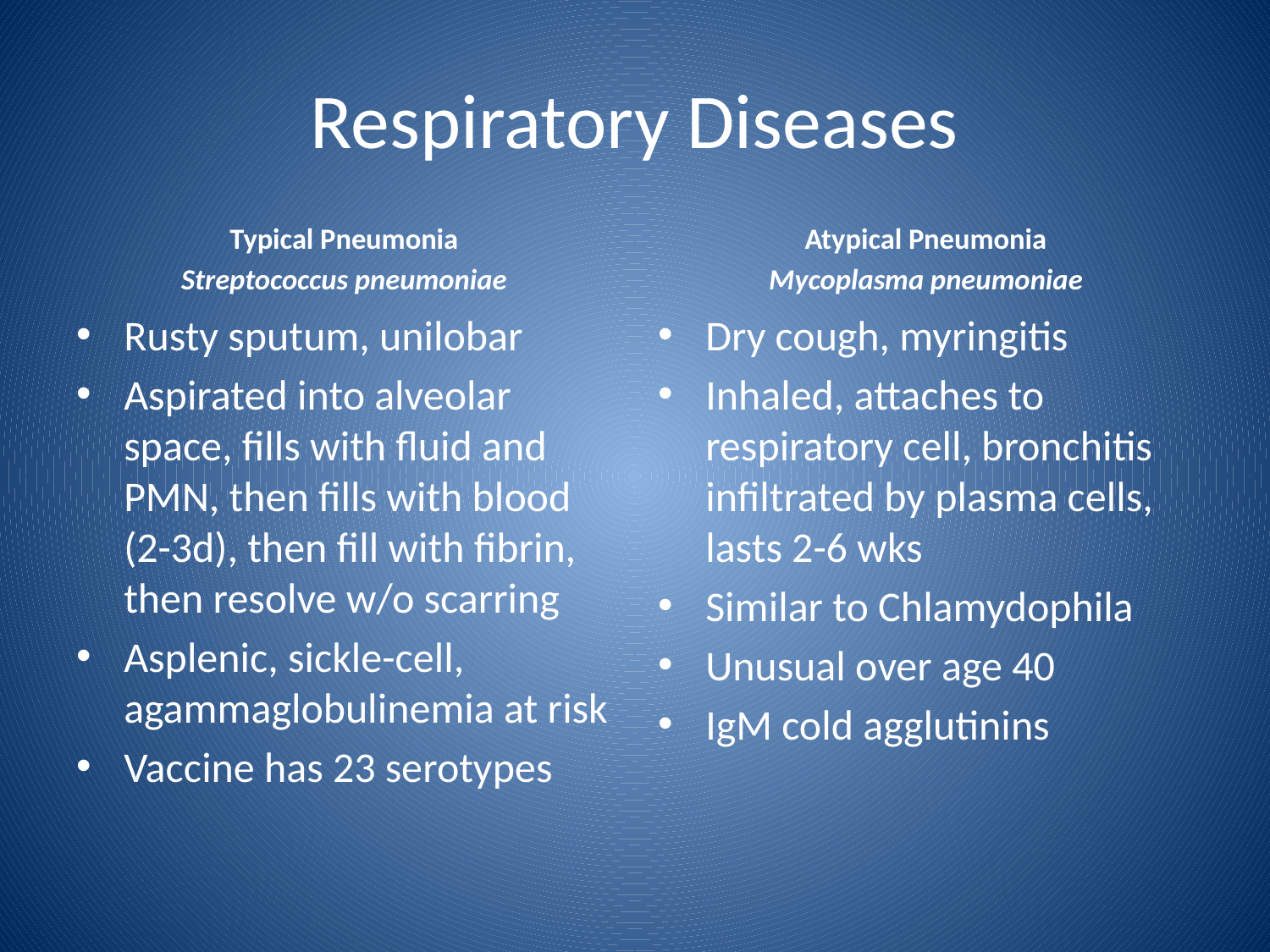

# Respiratory Diseases
Typical Pneumonia
Streptococcus pneumoniae
Atypical Pneumonia
Mycoplasma pneumoniae
Rusty sputum, unilobar
Aspirated into alveolar space, fills with fluid and PMN, then fills with blood (2-3d), then fill with fibrin, then resolve w/o scarring
Asplenic, sickle-cell, agammaglobulinemia at risk
Vaccine has 23 serotypes
Dry cough, myringitis
Inhaled, attaches to respiratory cell, bronchitis infiltrated by plasma cells, lasts 2-6 wks
Similar to Chlamydophila
Unusual over age 40
IgM cold agglutinins